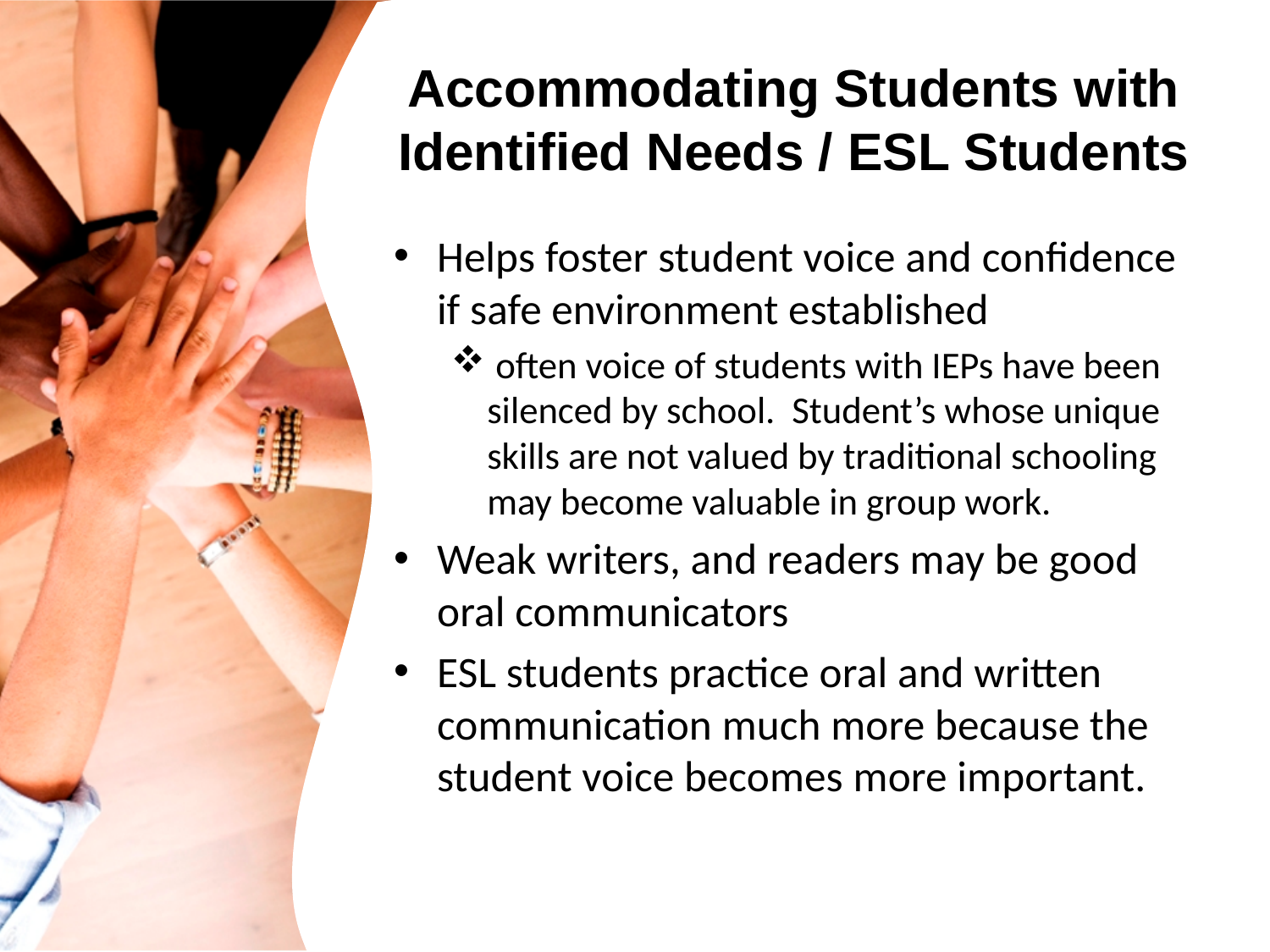

# Accommodating Students with Identified Needs / ESL Students
Helps foster student voice and confidence if safe environment established
 often voice of students with IEPs have been silenced by school.  Student’s whose unique skills are not valued by traditional schooling may become valuable in group work.
Weak writers, and readers may be good oral communicators
ESL students practice oral and written communication much more because the student voice becomes more important.